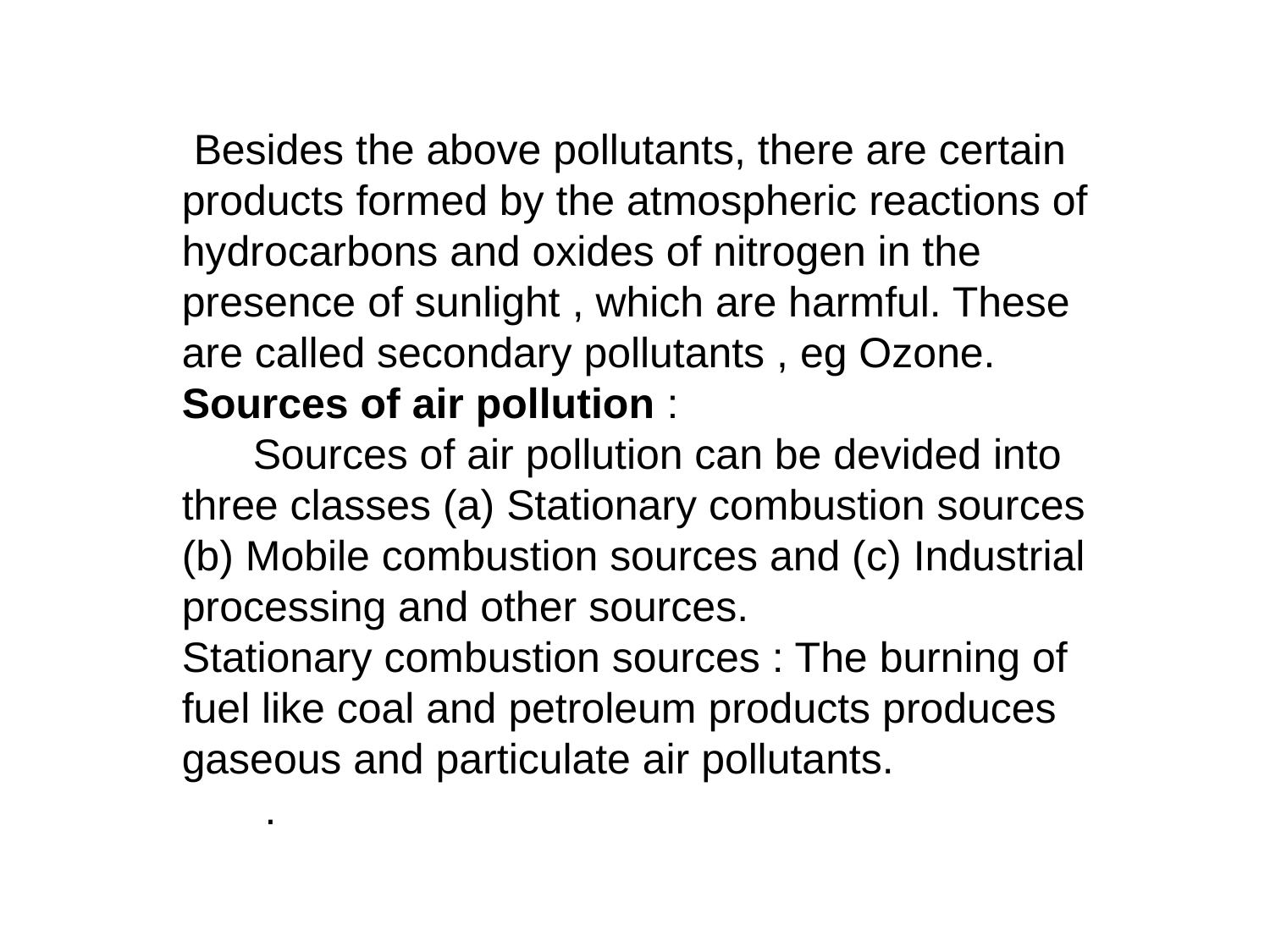

Besides the above pollutants, there are certain products formed by the atmospheric reactions of hydrocarbons and oxides of nitrogen in the presence of sunlight , which are harmful. These are called secondary pollutants , eg Ozone.
Sources of air pollution :
      Sources of air pollution can be devided into three classes (a) Stationary combustion sources  (b) Mobile combustion sources and (c) Industrial processing and other sources.
Stationary combustion sources : The burning of fuel like coal and petroleum products produces gaseous and particulate air pollutants.
       .